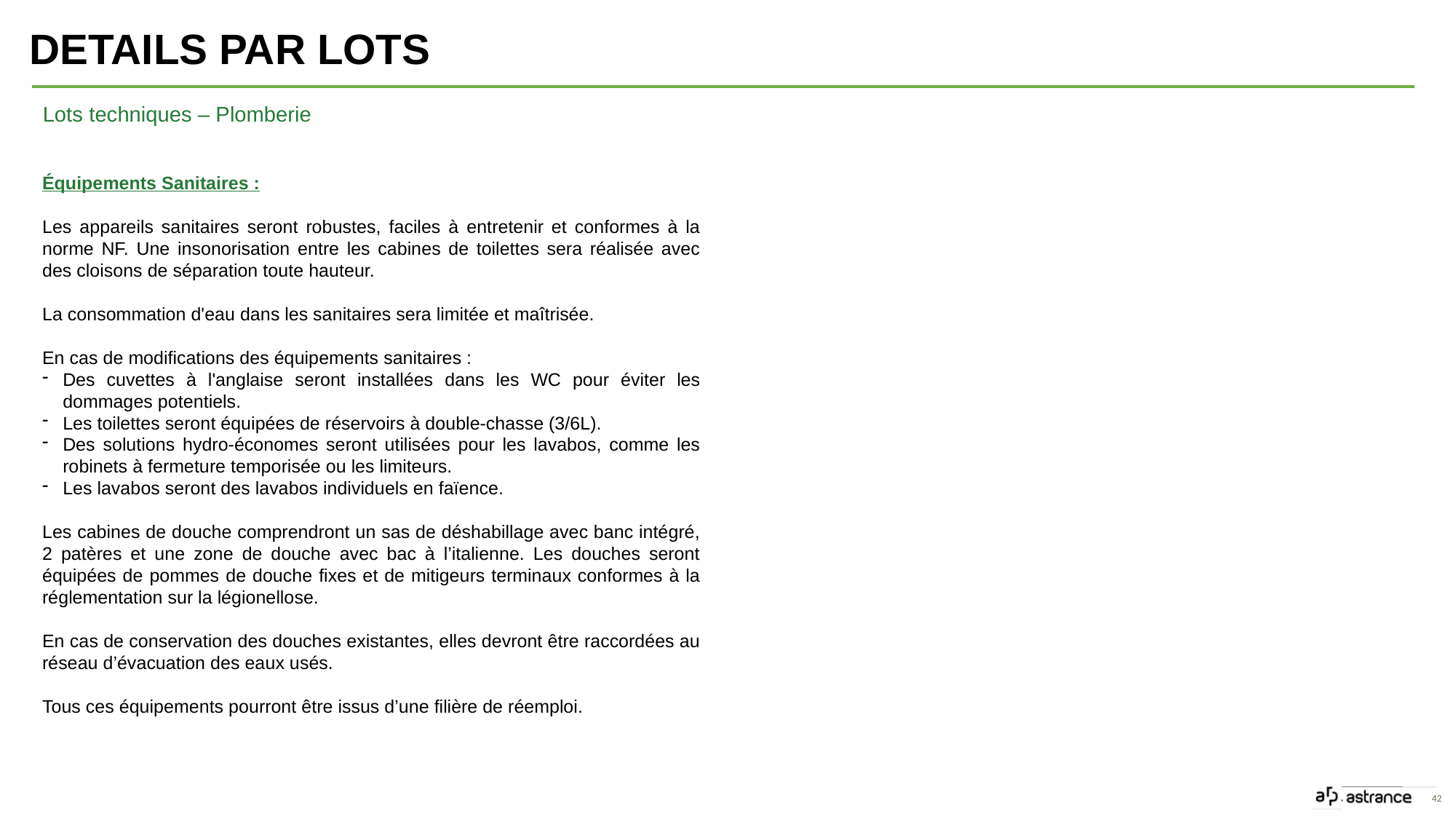

Details par lots
Lots techniques – Plomberie
Équipements Sanitaires :

Les appareils sanitaires seront robustes, faciles à entretenir et conformes à la norme NF. Une insonorisation entre les cabines de toilettes sera réalisée avec des cloisons de séparation toute hauteur.

La consommation d'eau dans les sanitaires sera limitée et maîtrisée.

En cas de modifications des équipements sanitaires :
Des cuvettes à l'anglaise seront installées dans les WC pour éviter les dommages potentiels.
Les toilettes seront équipées de réservoirs à double-chasse (3/6L).
Des solutions hydro-économes seront utilisées pour les lavabos, comme les robinets à fermeture temporisée ou les limiteurs.
Les lavabos seront des lavabos individuels en faïence.

Les cabines de douche comprendront un sas de déshabillage avec banc intégré, 2 patères et une zone de douche avec bac à l’italienne. Les douches seront équipées de pommes de douche fixes et de mitigeurs terminaux conformes à la réglementation sur la légionellose.

En cas de conservation des douches existantes, elles devront être raccordées au réseau d’évacuation des eaux usés.

Tous ces équipements pourront être issus d’une filière de réemploi.

42